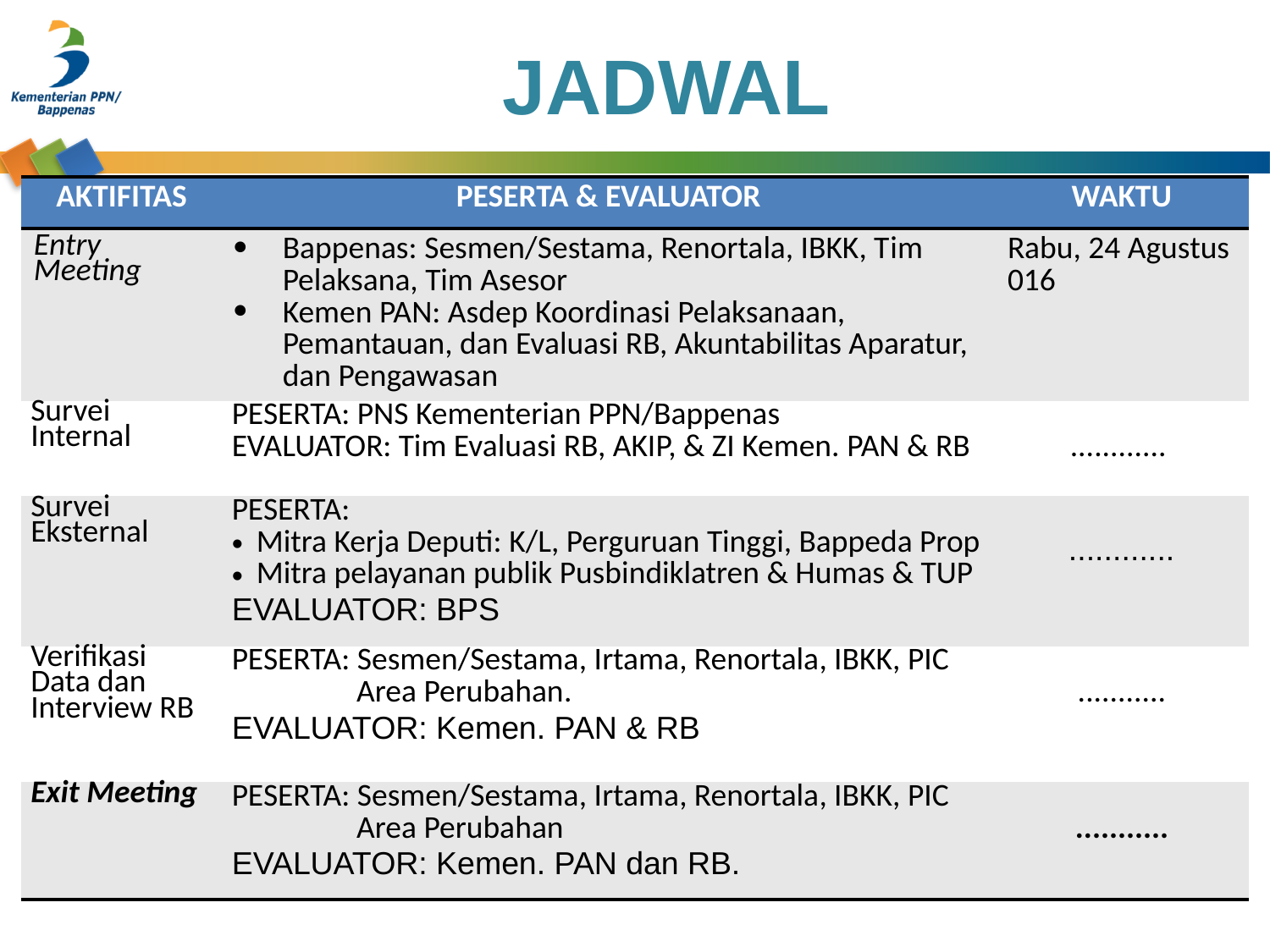

# JADWAL
| AKTIFITAS | PESERTA & EVALUATOR | WAKTU |
| --- | --- | --- |
| Entry Meeting | Bappenas: Sesmen/Sestama, Renortala, IBKK, Tim Pelaksana, Tim Asesor Kemen PAN: Asdep Koordinasi Pelaksanaan, Pemantauan, dan Evaluasi RB, Akuntabilitas Aparatur, dan Pengawasan | Rabu, 24 Agustus 016 |
| Survei Internal | PESERTA: PNS Kementerian PPN/Bappenas EVALUATOR: Tim Evaluasi RB, AKIP, & ZI Kemen. PAN & RB | ............ |
| Survei Eksternal | PESERTA: Mitra Kerja Deputi: K/L, Perguruan Tinggi, Bappeda Prop Mitra pelayanan publik Pusbindiklatren & Humas & TUP EVALUATOR: BPS | ............ |
| Verifikasi Data dan Interview RB | PESERTA: Sesmen/Sestama, Irtama, Renortala, IBKK, PIC Area Perubahan. EVALUATOR: Kemen. PAN & RB | ........... |
| Exit Meeting | PESERTA: Sesmen/Sestama, Irtama, Renortala, IBKK, PIC Area Perubahan EVALUATOR: Kemen. PAN dan RB. | ........... |